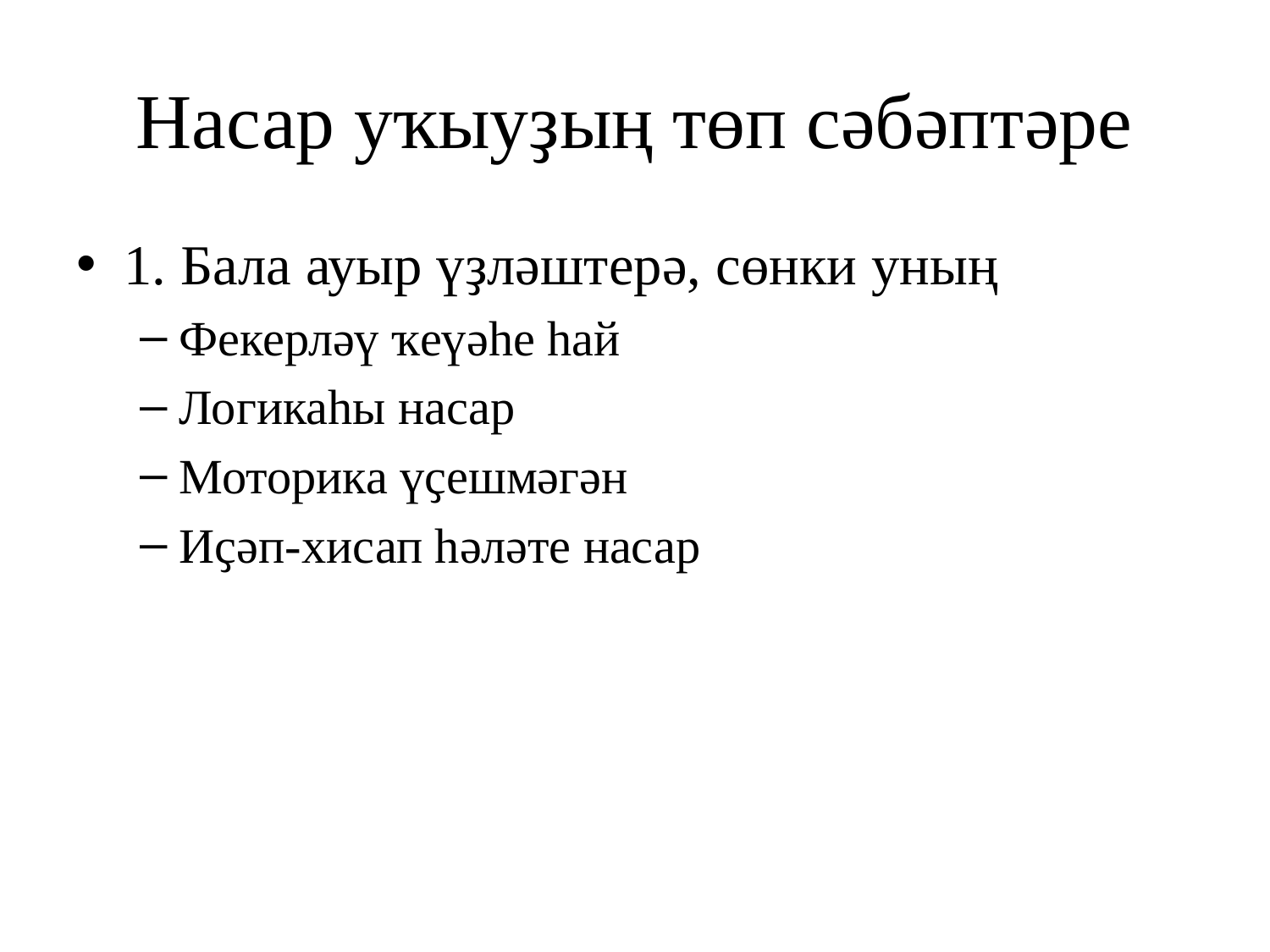

# Насар уҡыуҙың төп сәбәптәре
1. Бала ауыр үҙләштерә, сөнки уның
Фекерләү ҡеүәһе һай
Логикаһы насар
Моторика үҫешмәгән
Иҫәп-хисап һәләте насар